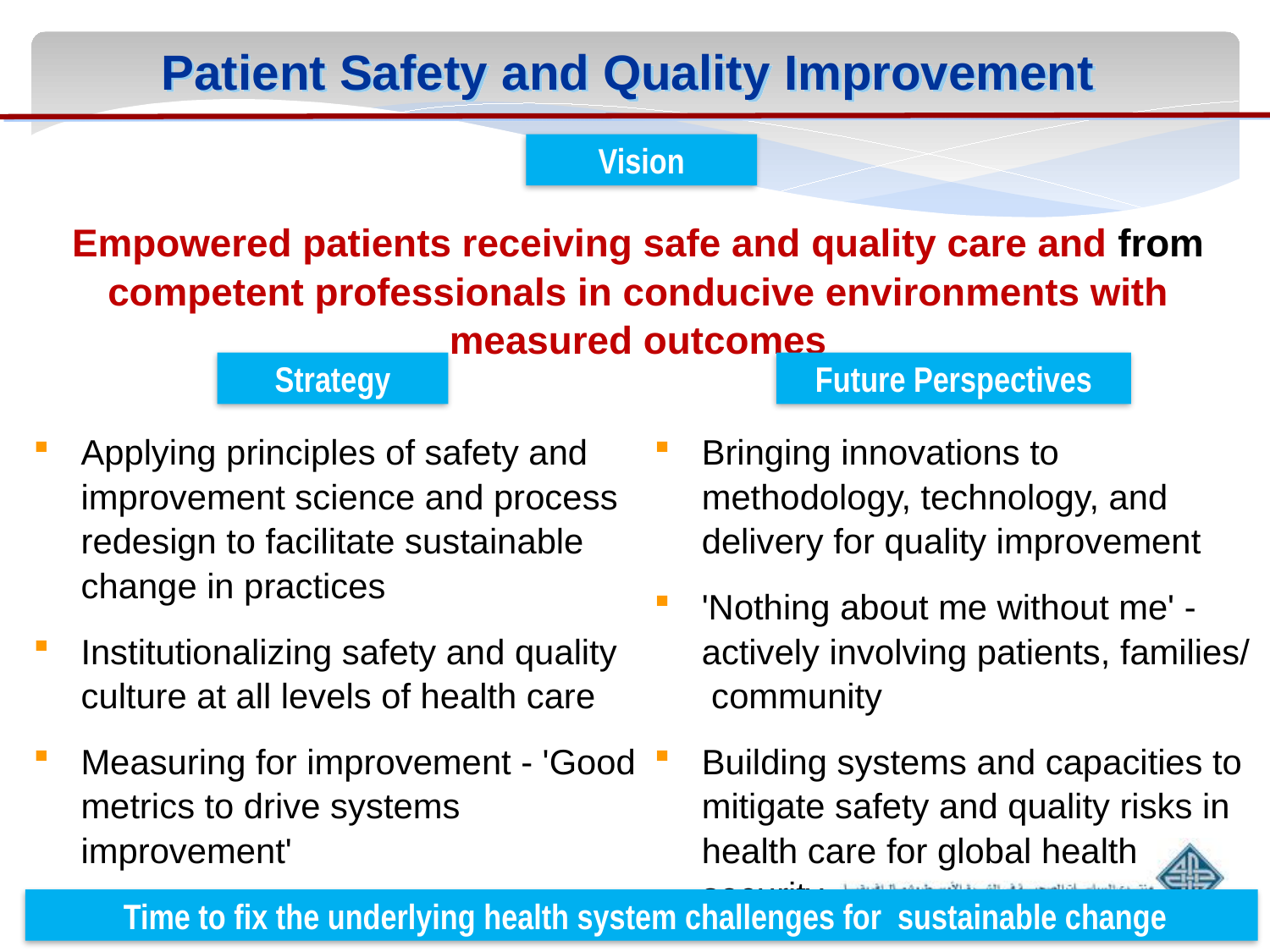

Patient Safety and Quality Improvement

Vision
Empowered patients receiving safe and quality care and from competent professionals in conducive environments with measured outcomes
Strategy
Future Perspectives
Applying principles of safety and improvement science and process redesign to facilitate sustainable change in practices
Institutionalizing safety and quality culture at all levels of health care
Measuring for improvement - 'Good metrics to drive systems improvement'

Bringing innovations to methodology, technology, and delivery for quality improvement
'Nothing about me without me' - actively involving patients, families/  community
Building systems and capacities to mitigate safety and quality risks in health care for global health security

Time to fix the underlying health system challenges for  sustainable change